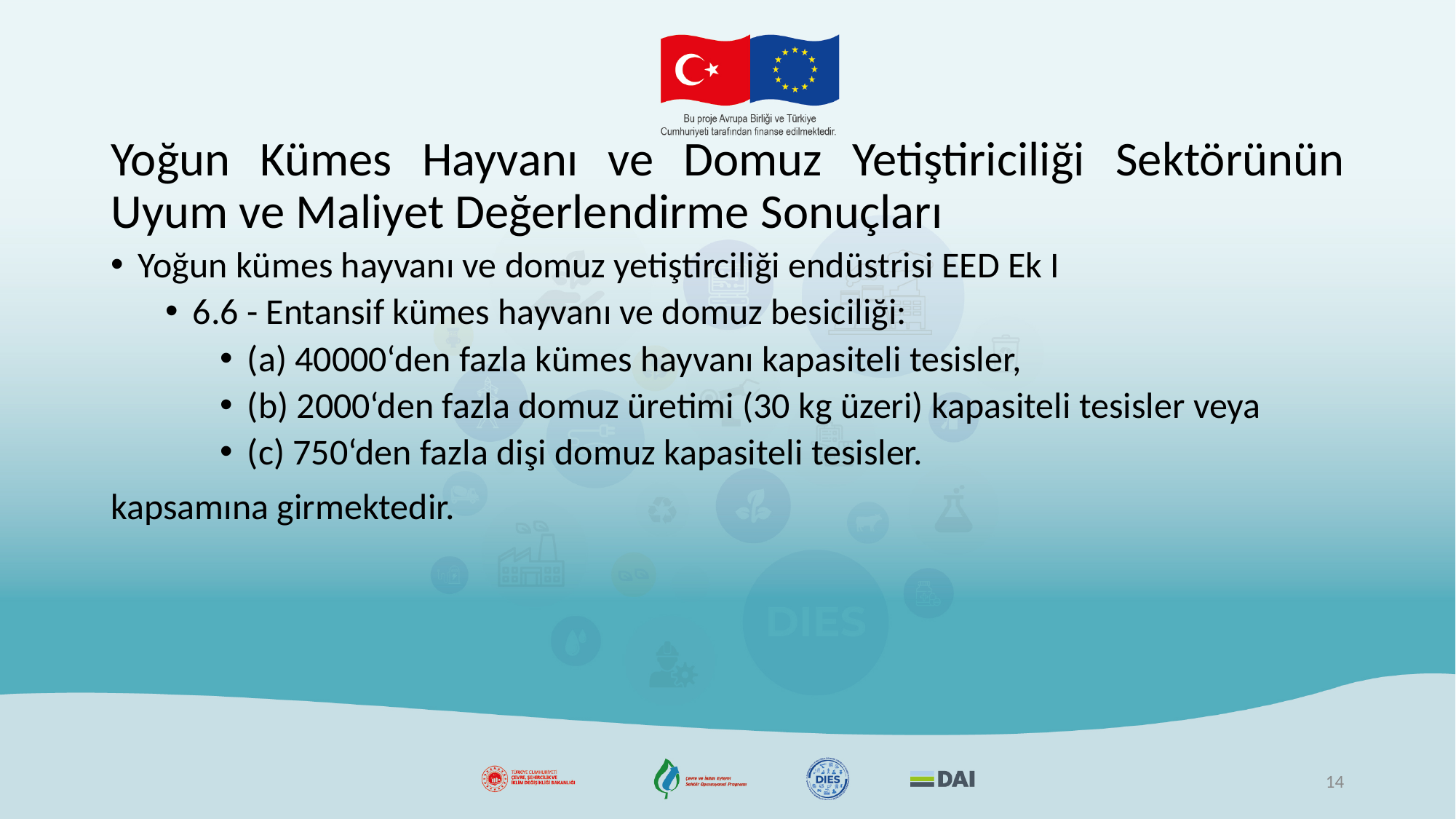

# Yoğun Kümes Hayvanı ve Domuz Yetiştiriciliği Sektörünün Uyum ve Maliyet Değerlendirme Sonuçları
Yoğun kümes hayvanı ve domuz yetiştirciliği endüstrisi EED Ek I ​
6.6 - Entansif kümes hayvanı ve domuz besiciliği:​
(a) 40000‘den fazla kümes hayvanı kapasiteli tesisler, ​
(b) 2000‘den fazla domuz üretimi (30 kg üzeri) kapasiteli tesisler veya ​
(c) 750‘den fazla dişi domuz kapasiteli tesisler.​
kapsamına girmektedir.

14